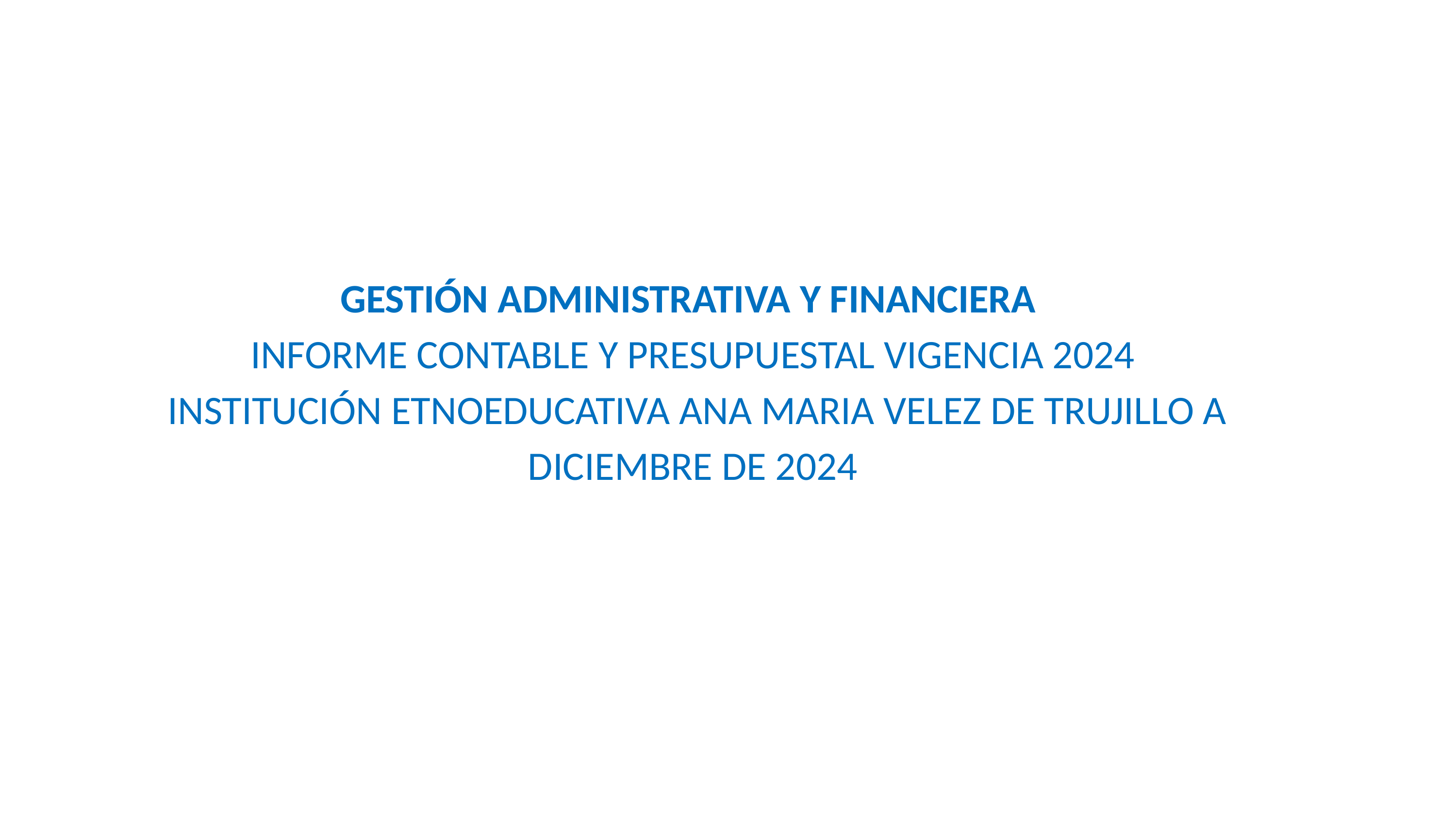

GESTIÓN ADMINISTRATIVA Y FINANCIERA
INFORME CONTABLE Y PRESUPUESTAL VIGENCIA 2024
 INSTITUCIÓN ETNOEDUCATIVA ANA MARIA VELEZ DE TRUJILLO A DICIEMBRE DE 2024